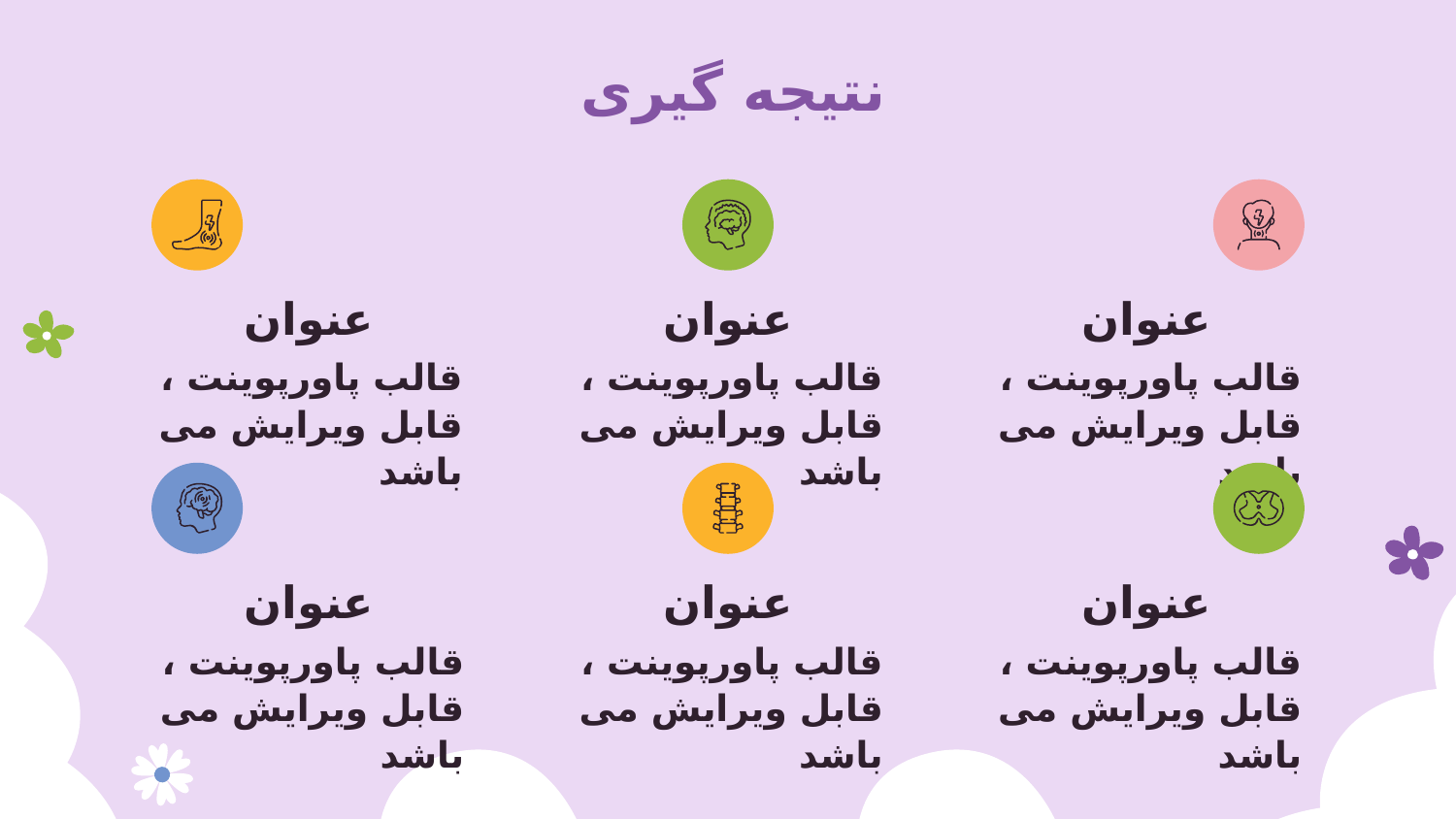

# نتیجه گیری

عنوان
عنوان
عنوان
قالب پاورپوينت ، قابل ویرایش می باشد
قالب پاورپوينت ، قابل ویرایش می باشد
قالب پاورپوينت ، قابل ویرایش می باشد

عنوان
عنوان
عنوان
قالب پاورپوينت ، قابل ویرایش می باشد
قالب پاورپوينت ، قابل ویرایش می باشد
قالب پاورپوينت ، قابل ویرایش می باشد